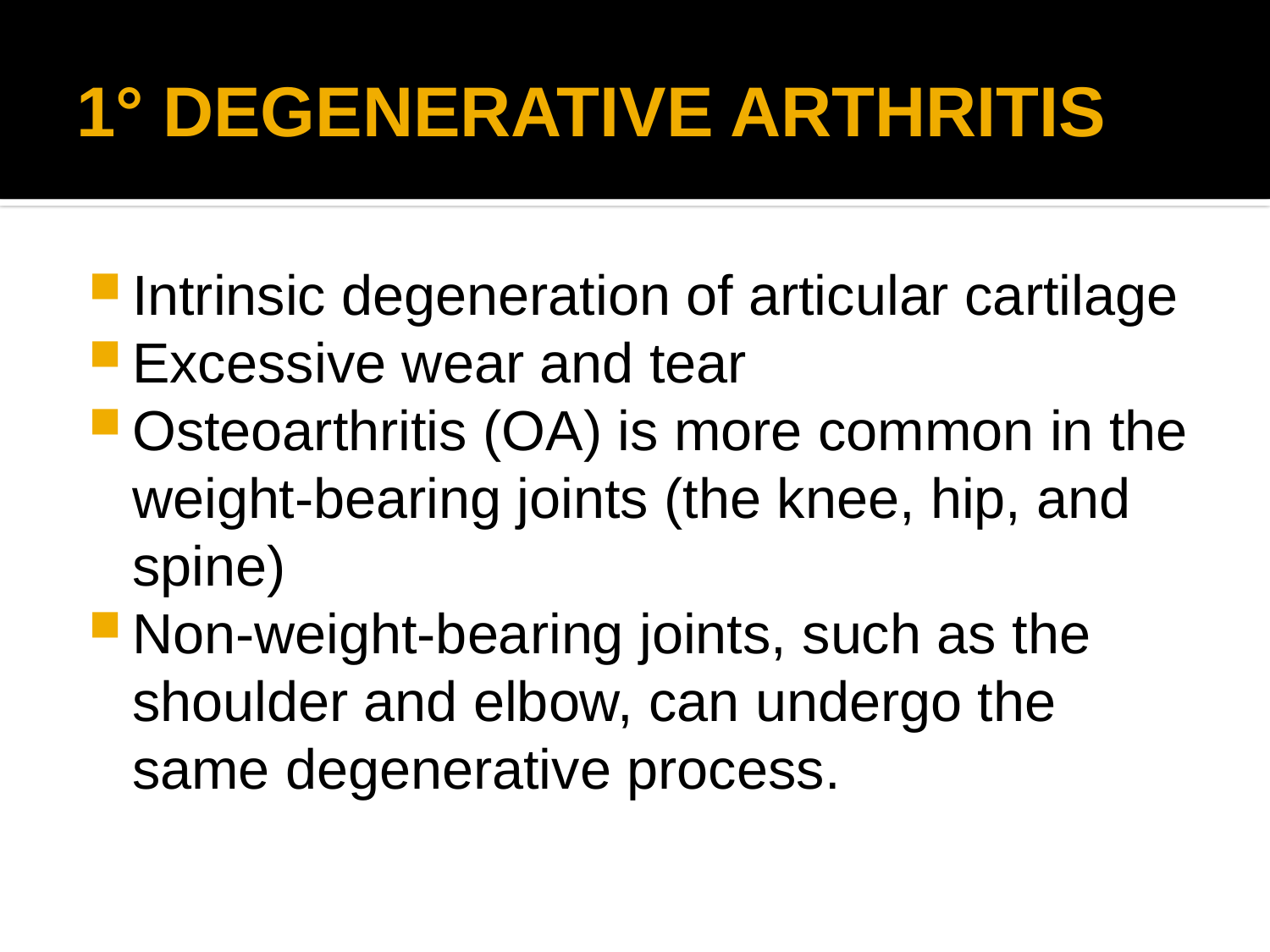

# 1° DEGENERATIVE ARTHRITIS
Intrinsic degeneration of articular cartilage
Excessive wear and tear
Osteoarthritis (OA) is more common in the weight-bearing joints (the knee, hip, and spine)
Non-weight-bearing joints, such as the shoulder and elbow, can undergo the same degenerative process.